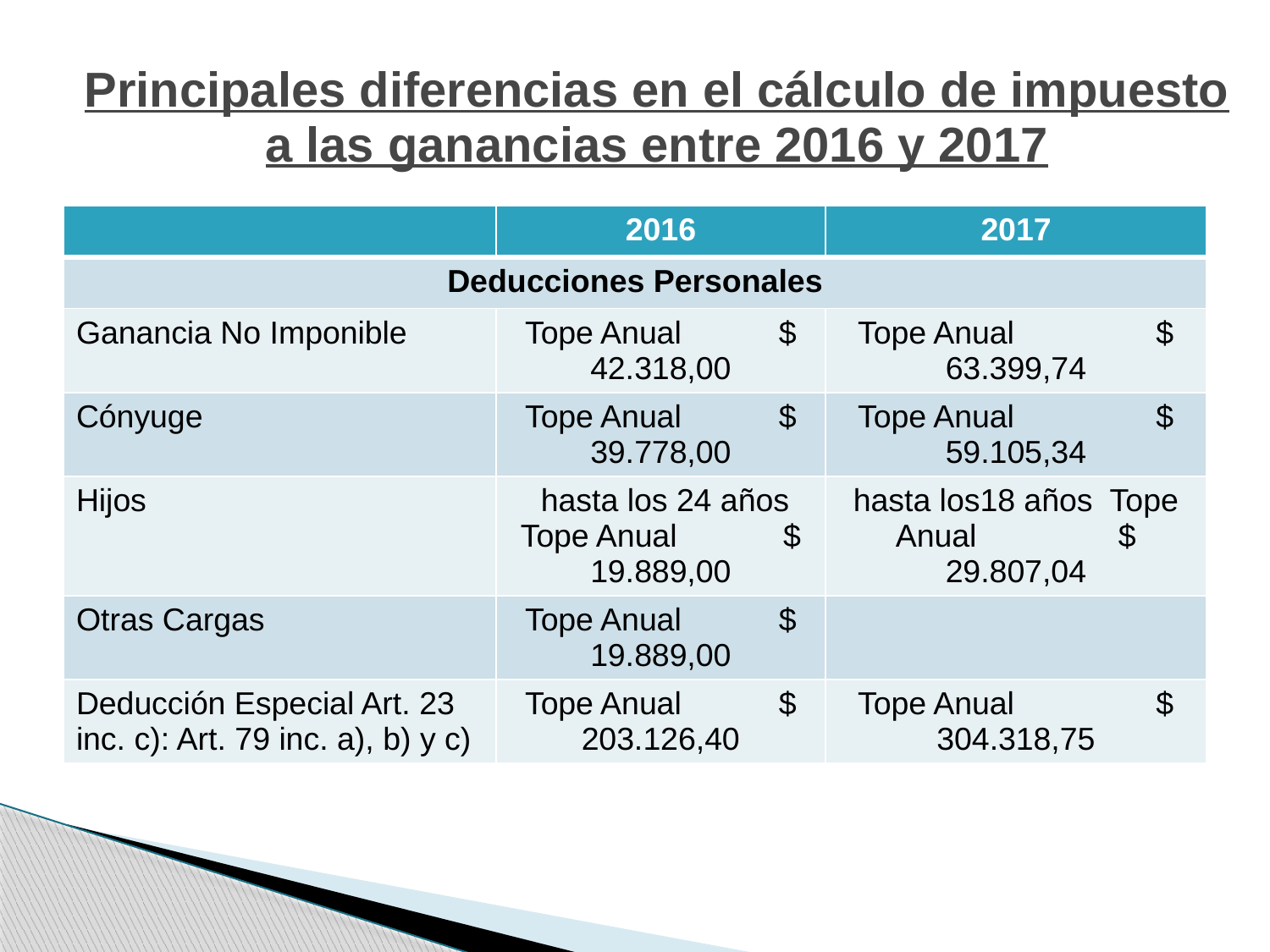

# Principales diferencias en el cálculo de impuesto a las ganancias entre 2016 y 2017
|  | 2016 | 2017 |
| --- | --- | --- |
| Deducciones Personales |  |  |
| Ganancia No Imponible | Tope Anual $ 42.318,00 | Tope Anual $ 63.399,74 |
| Cónyuge | Tope Anual $ 39.778,00 | Tope Anual $ 59.105,34 |
| Hijos | hasta los 24 años Tope Anual $ 19.889,00 | hasta los18 años Tope Anual $ 29.807,04 |
| Otras Cargas | Tope Anual $ 19.889,00 |  |
| Deducción Especial Art. 23 inc. c): Art. 79 inc. a), b) y c) | Tope Anual $ 203.126,40 | Tope Anual $ 304.318,75 |